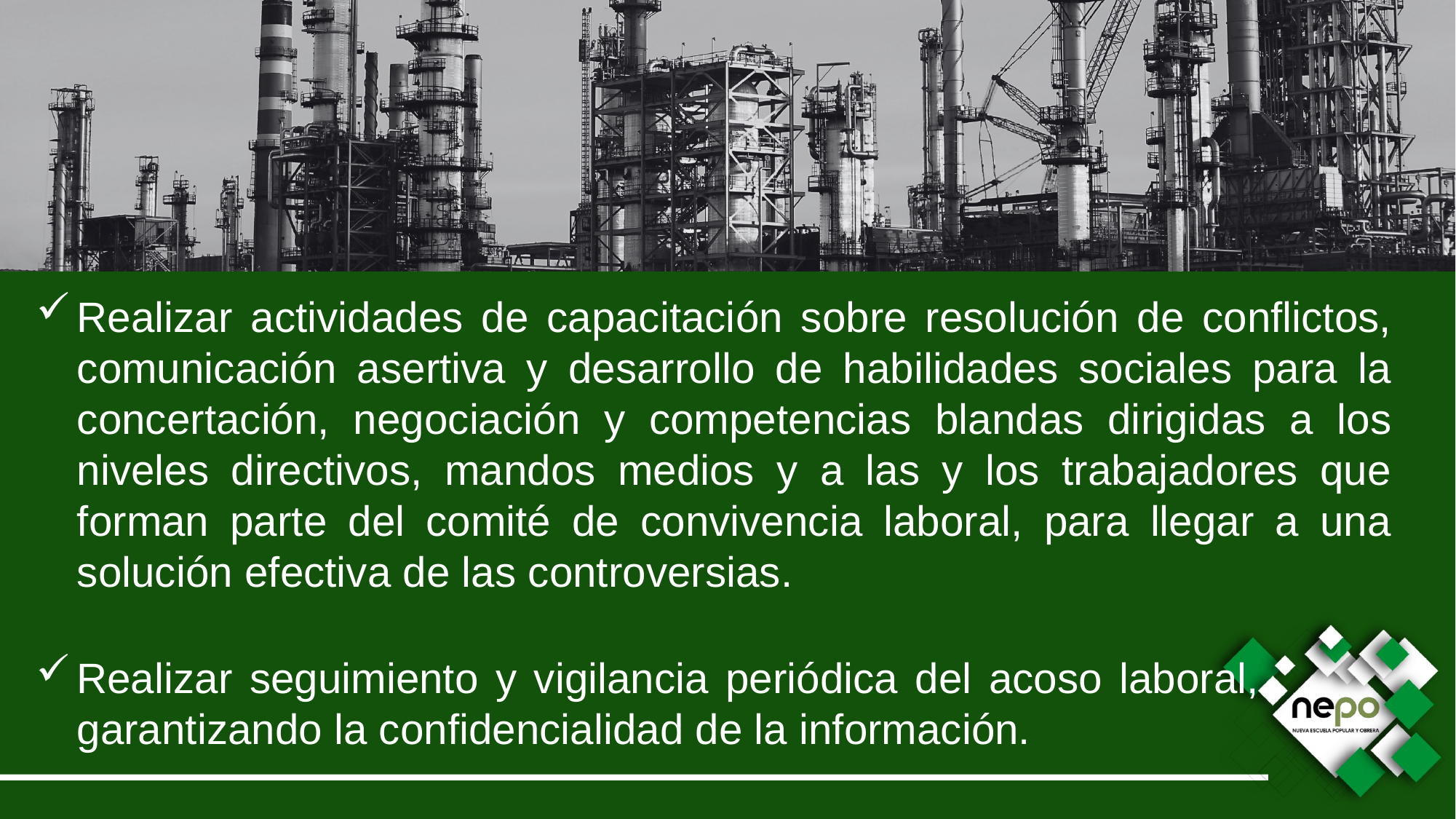

Realizar actividades de capacitación sobre resolución de conflictos, comunicación asertiva y desarrollo de habilidades sociales para la concertación, negociación y competencias blandas dirigidas a los niveles directivos, mandos medios y a las y los trabajadores que forman parte del comité de convivencia laboral, para llegar a una solución efectiva de las controversias.
Realizar seguimiento y vigilancia periódica del acoso laboral, garantizando la confidencialidad de la información.